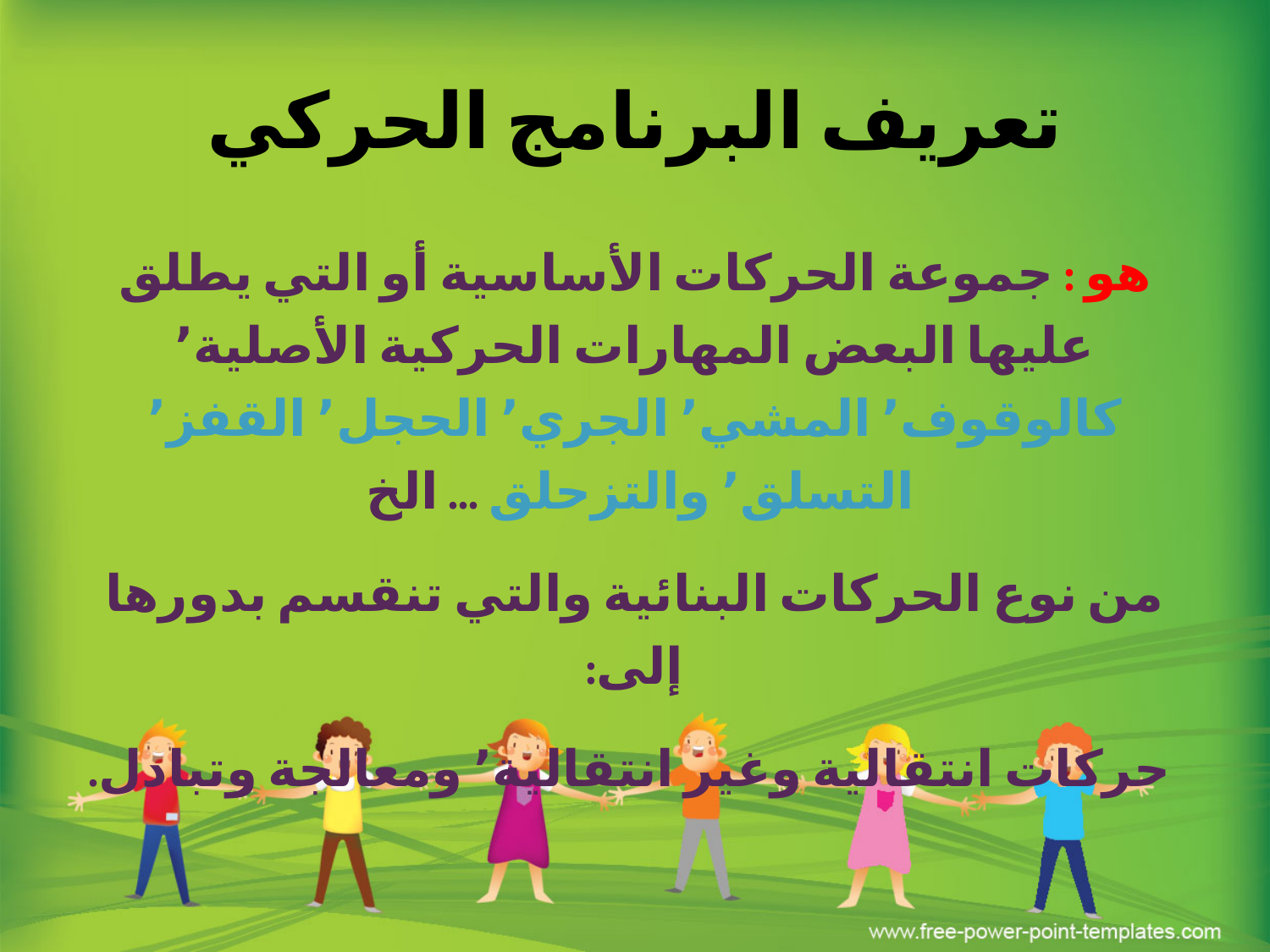

# تعريف البرنامج الحركي
هو : جموعة الحركات الأساسية أو التي يطلق عليها البعض المهارات الحركية الأصلية٬ كالوقوف٬ المشي٬ الجري٬ الحجل٬ القفز٬ التسلق٬ والتزحلق ... الخ
من نوع الحركات البنائية والتي تنقسم بدورها إلى:
 حركات انتقالية وغير انتقالية٬ ومعالجة وتبادل.